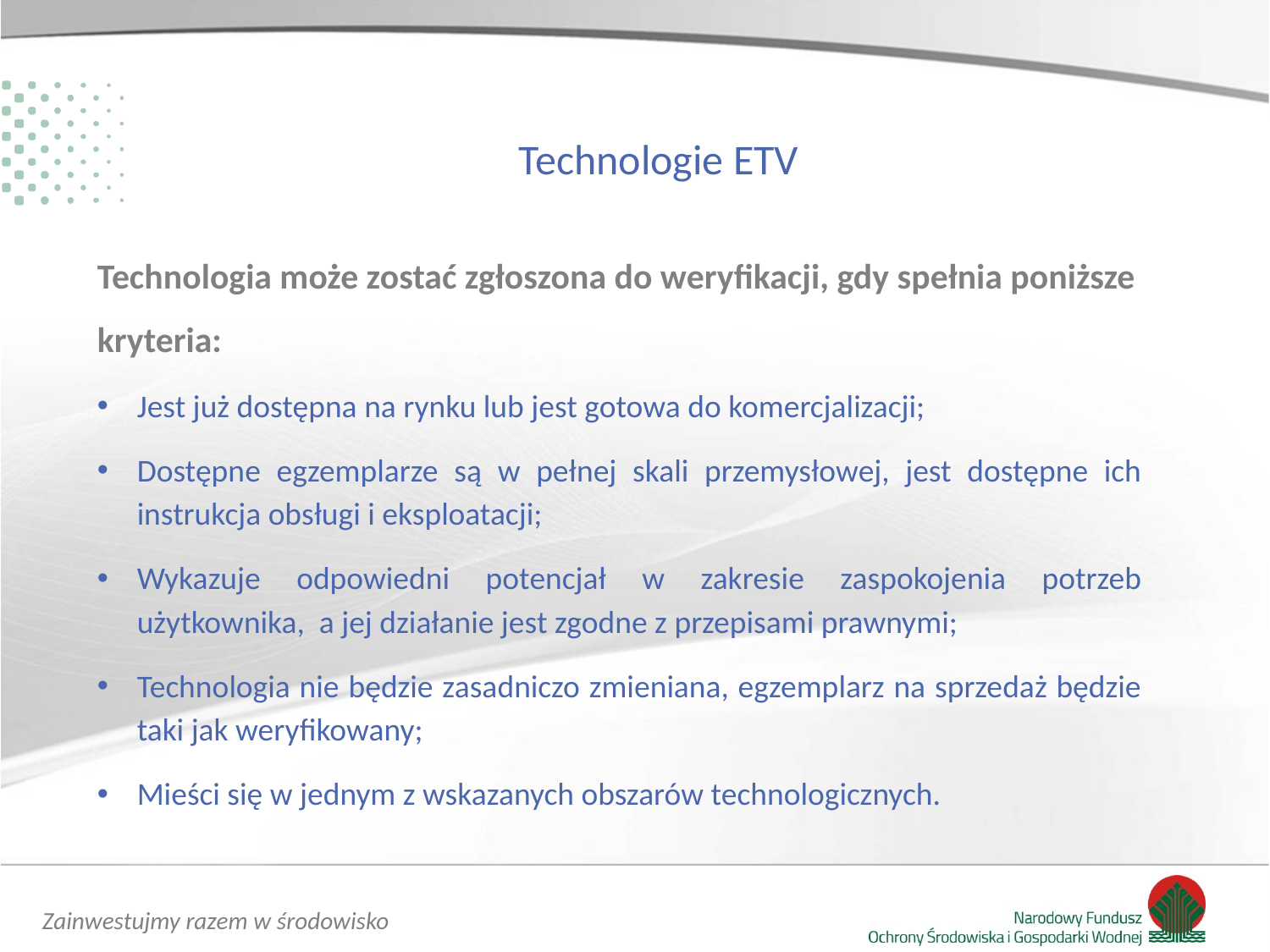

Technologie ETV
Technologia może zostać zgłoszona do weryfikacji, gdy spełnia poniższe kryteria:
Jest już dostępna na rynku lub jest gotowa do komercjalizacji;
Dostępne egzemplarze są w pełnej skali przemysłowej, jest dostępne ich instrukcja obsługi i eksploatacji;
Wykazuje odpowiedni potencjał w zakresie zaspokojenia potrzeb użytkownika,  a jej działanie jest zgodne z przepisami prawnymi;
Technologia nie będzie zasadniczo zmieniana, egzemplarz na sprzedaż będzie taki jak weryfikowany;
Mieści się w jednym z wskazanych obszarów technologicznych.